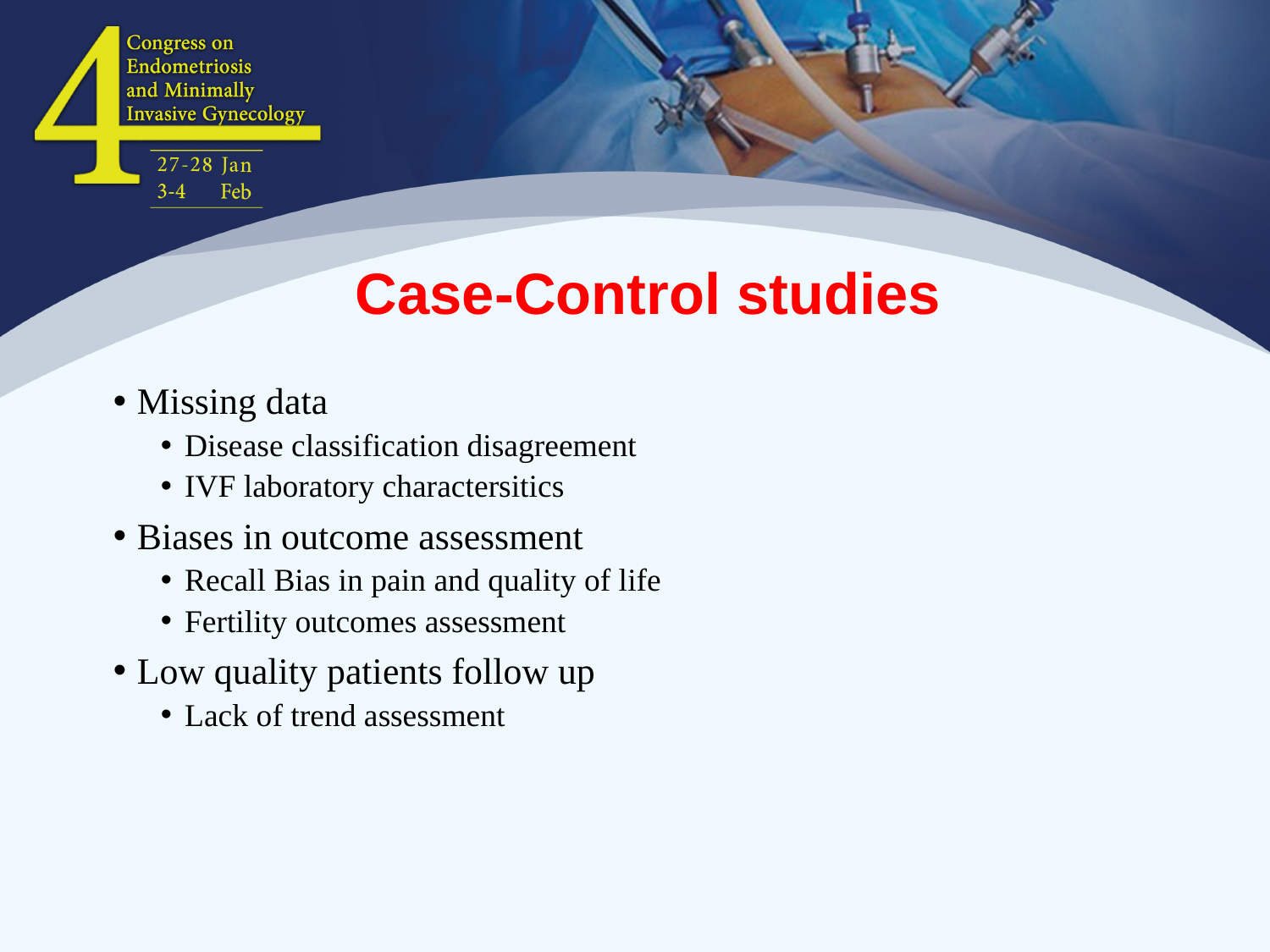

#
Case-Control studies
Missing data
Disease classification disagreement
IVF laboratory charactersitics
Biases in outcome assessment
Recall Bias in pain and quality of life
Fertility outcomes assessment
Low quality patients follow up
Lack of trend assessment